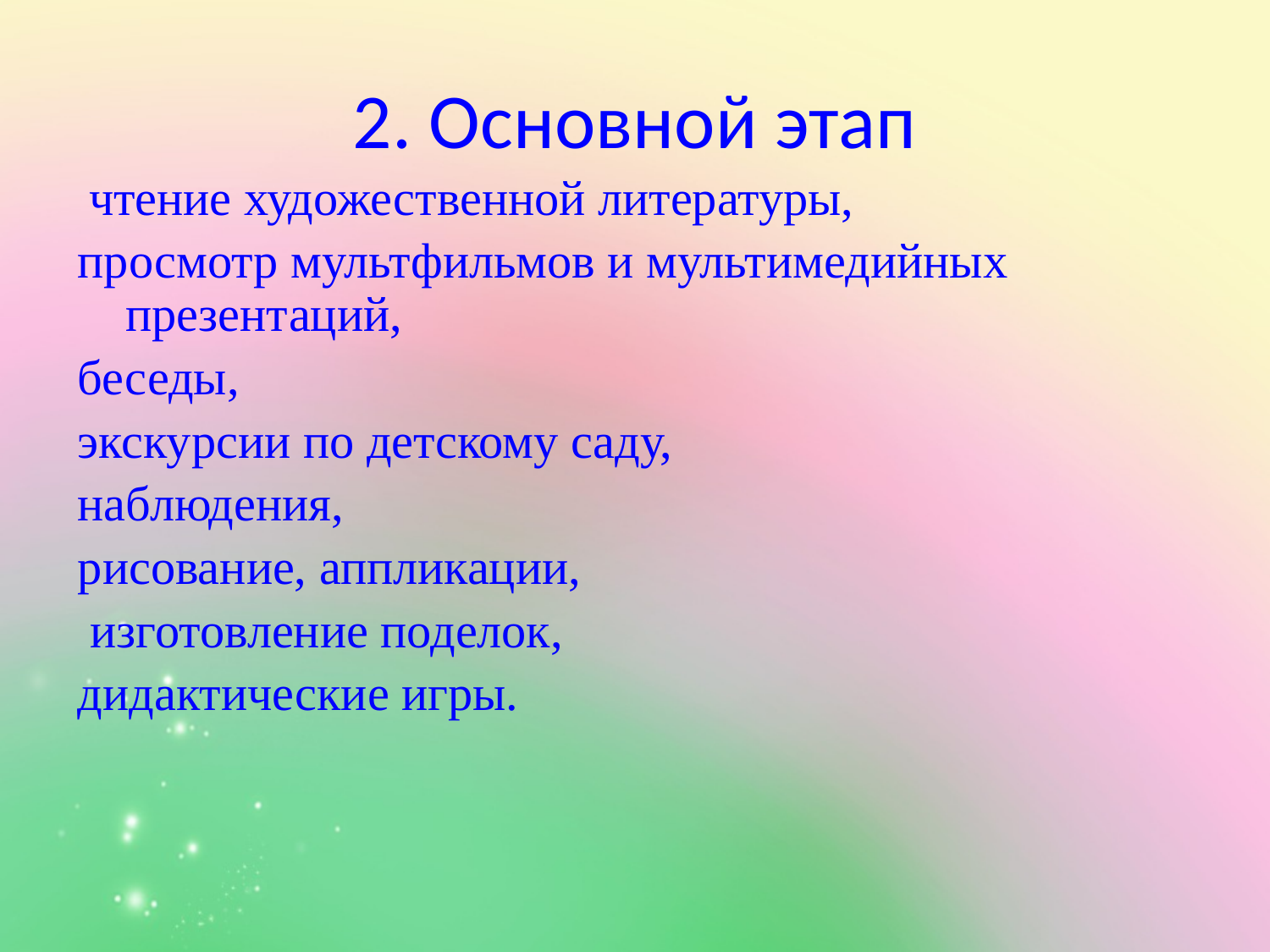

2. Основной этап
 чтение художественной литературы,
просмотр мультфильмов и мультимедийных презентаций,
беседы,
экскурсии по детскому саду,
наблюдения,
рисование, аппликации,
 изготовление поделок,
дидактические игры.